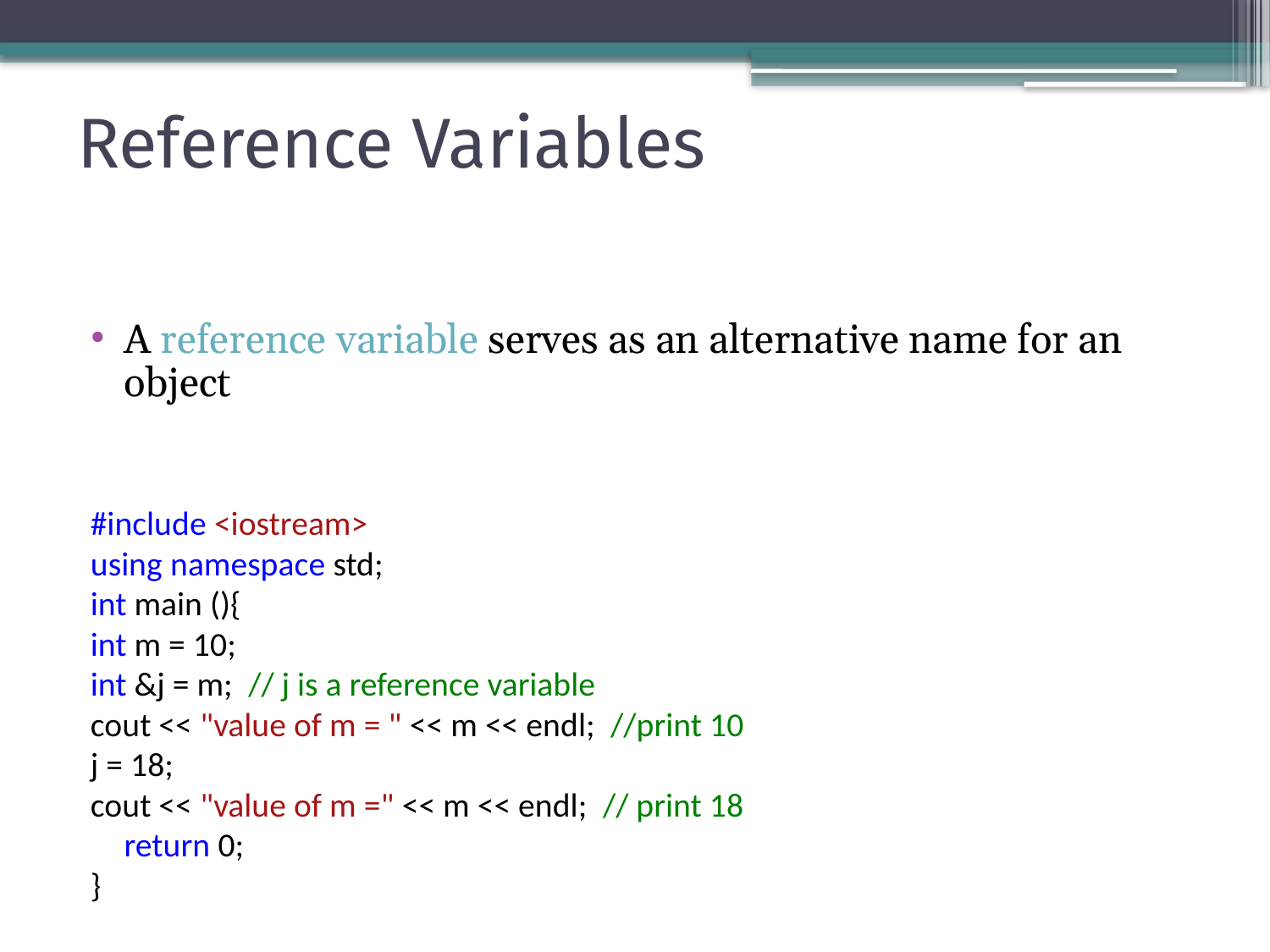

# Reference Variables
A reference variable serves as an alternative name for an object

#include <iostream>
using namespace std;
int main (){
int m = 10;
int &j = m;  // j is a reference variable
cout << "value of m = " << m << endl;  //print 10
j = 18;
cout << "value of m =" << m << endl;  // print 18
	return 0;
}